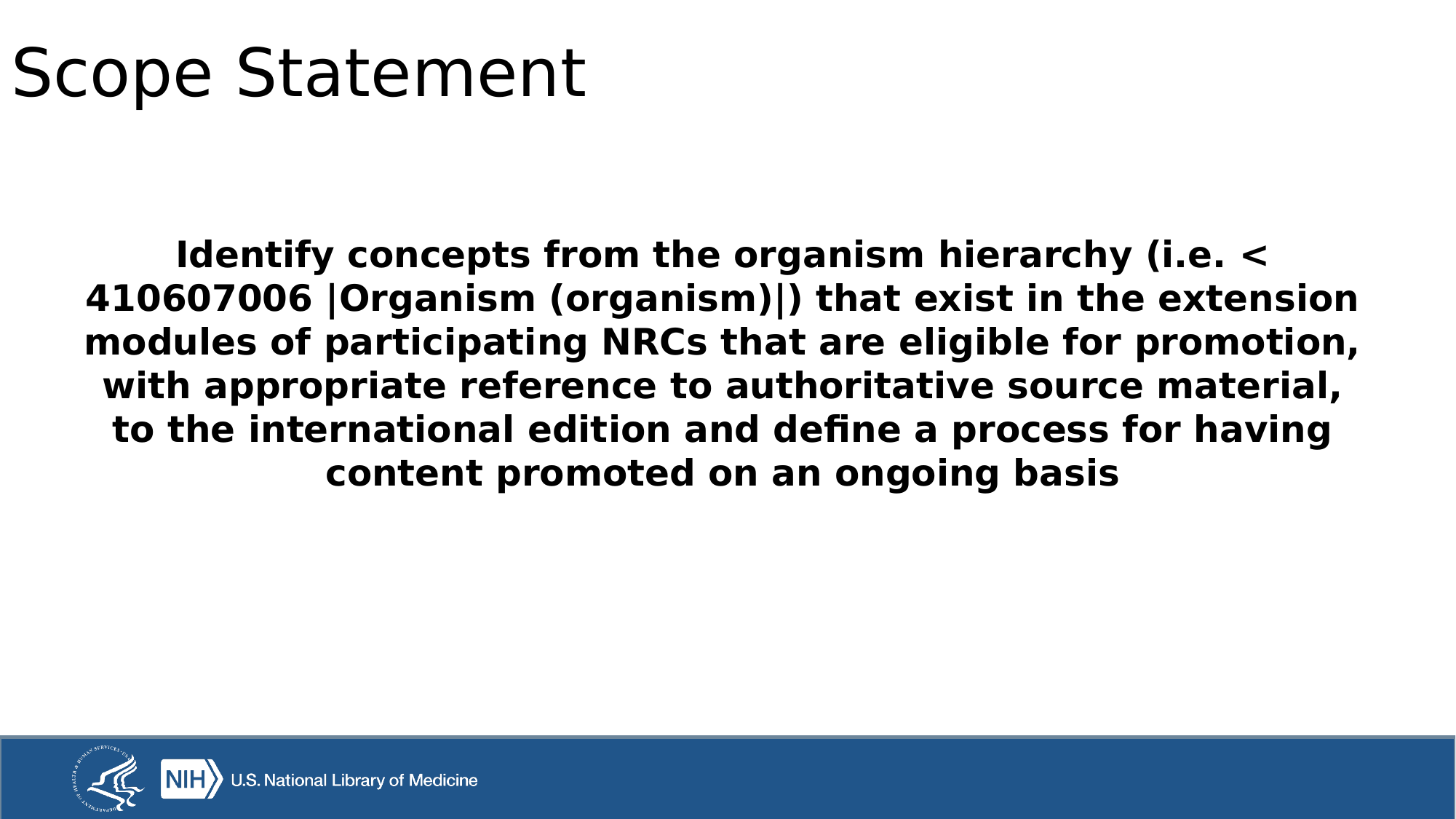

# Scope Statement
Identify concepts from the organism hierarchy (i.e. < 410607006 |Organism (organism)|) that exist in the extension modules of participating NRCs that are eligible for promotion, with appropriate reference to authoritative source material, to the international edition and define a process for having content promoted on an ongoing basis